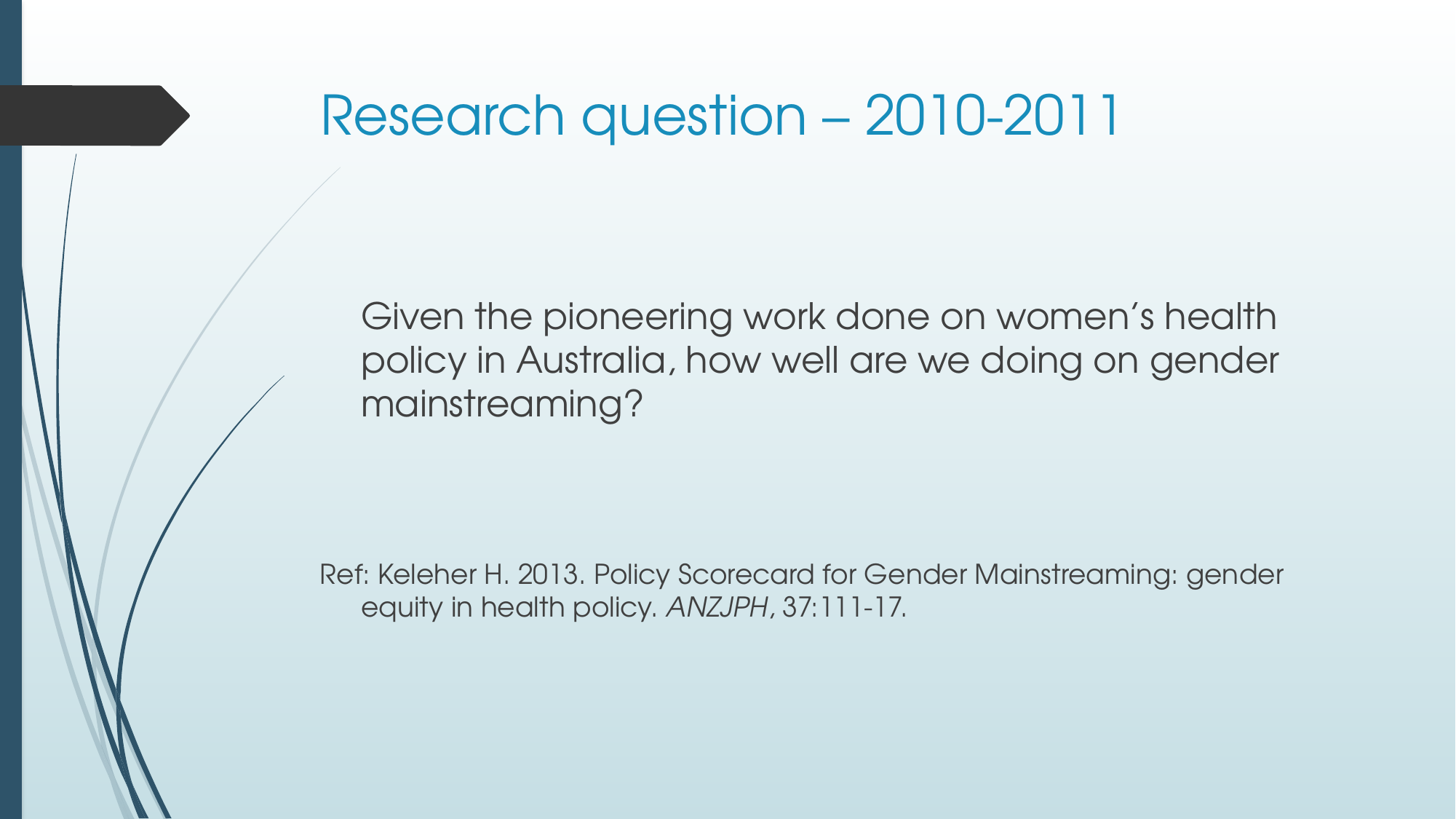

# Research question – 2010-2011
Given the pioneering work done on women’s health policy in Australia, how well are we doing on gender mainstreaming?

Ref: Keleher H. 2013. Policy Scorecard for Gender Mainstreaming: gender equity in health policy. ANZJPH, 37:111-17.